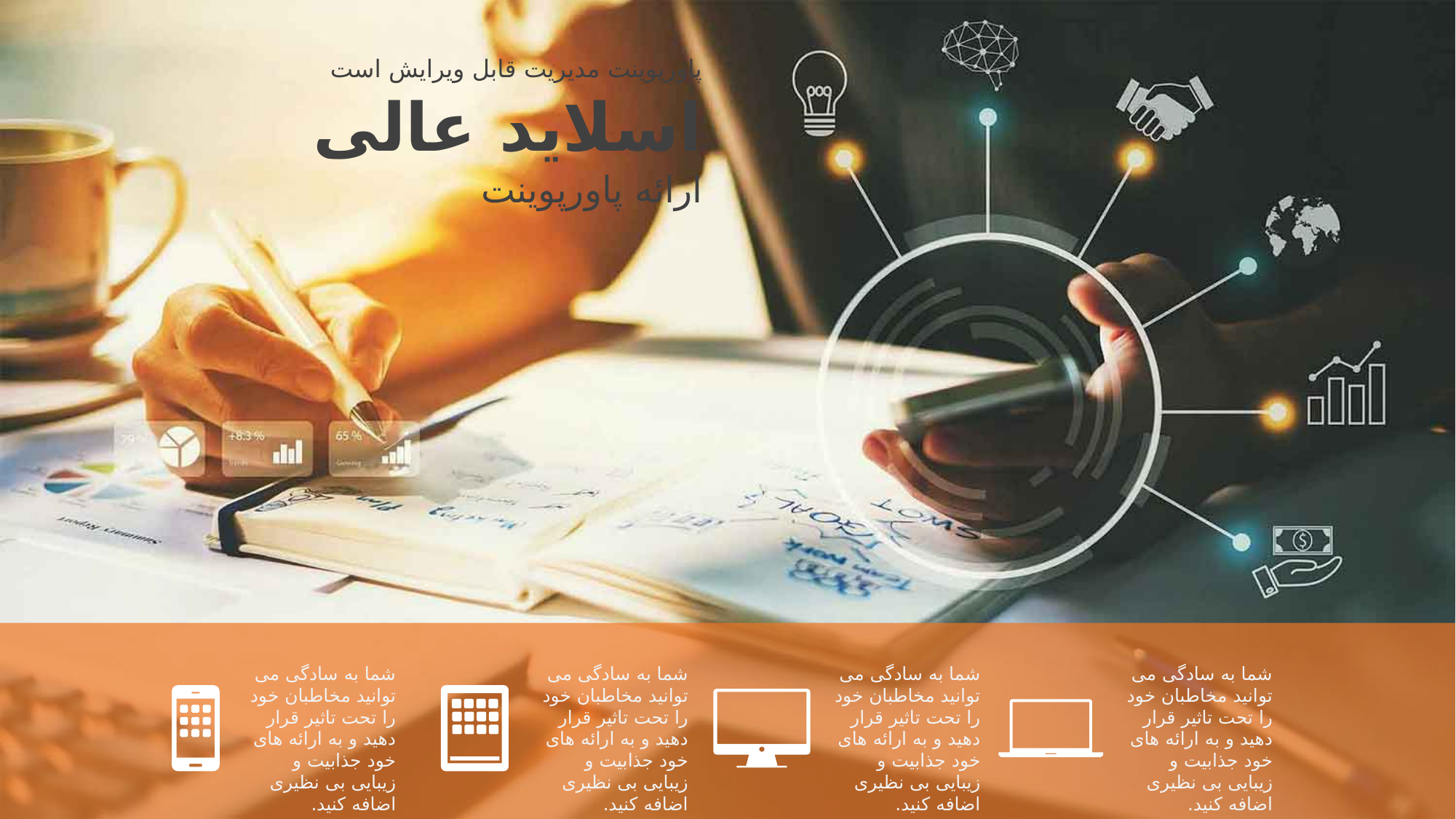

پاورپوینت مدیریت قابل ویرایش است
اسلاید عالی
ارائه پاورپوینت

شما به سادگی می توانید مخاطبان خود را تحت تاثیر قرار دهید و به ارائه های خود جذابیت و زیبایی بی نظیری اضافه کنید.
شما به سادگی می توانید مخاطبان خود را تحت تاثیر قرار دهید و به ارائه های خود جذابیت و زیبایی بی نظیری اضافه کنید.
شما به سادگی می توانید مخاطبان خود را تحت تاثیر قرار دهید و به ارائه های خود جذابیت و زیبایی بی نظیری اضافه کنید.
شما به سادگی می توانید مخاطبان خود را تحت تاثیر قرار دهید و به ارائه های خود جذابیت و زیبایی بی نظیری اضافه کنید.